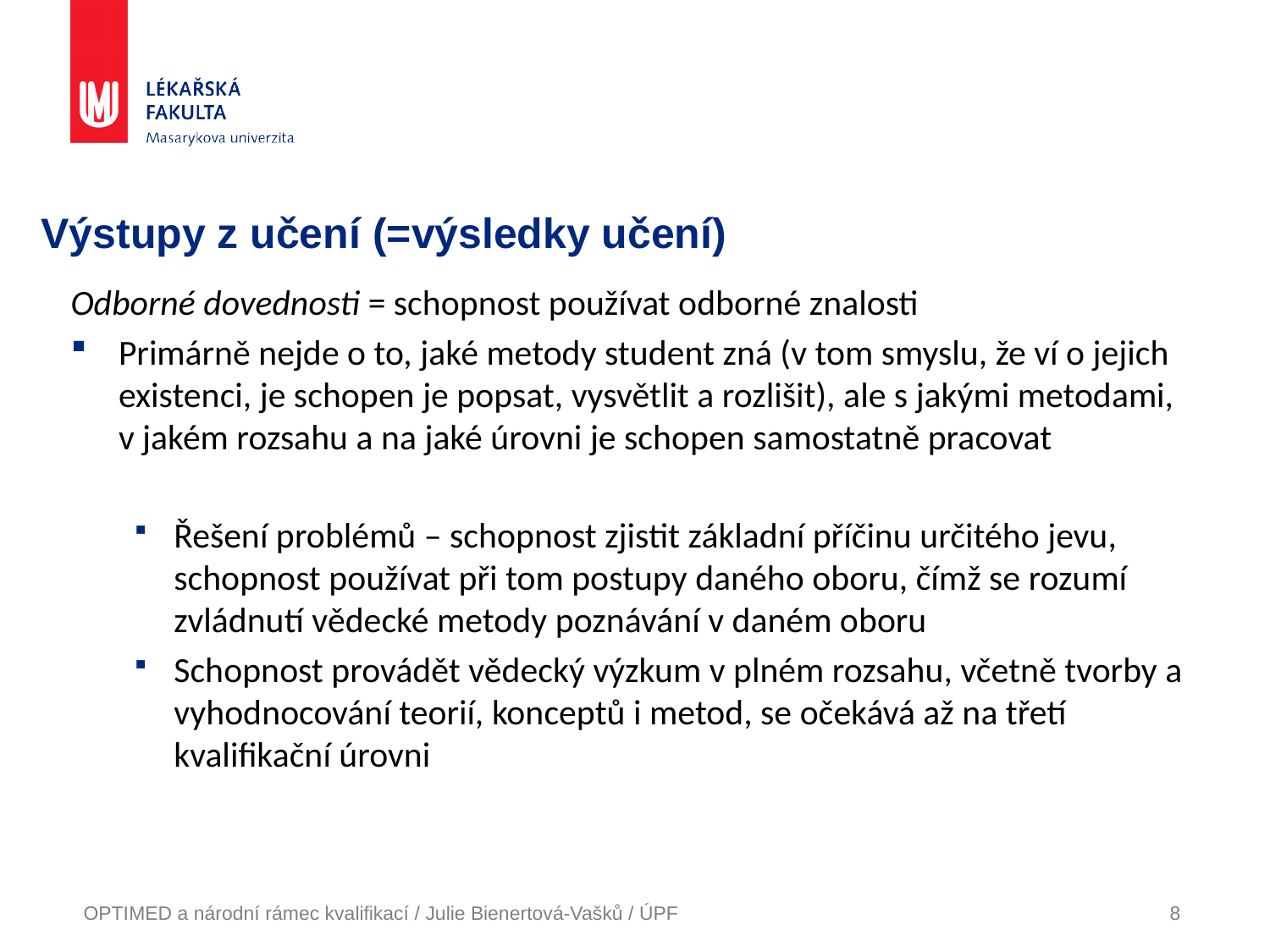

# Výstupy z učení (=výsledky učení)
Odborné dovednosti = schopnost používat odborné znalosti
Primárně nejde o to, jaké metody student zná (v tom smyslu, že ví o jejich existenci, je schopen je popsat, vysvětlit a rozlišit), ale s jakými metodami, v jakém rozsahu a na jaké úrovni je schopen samostatně pracovat

Řešení problémů – schopnost zjistit základní příčinu určitého jevu, schopnost používat při tom postupy daného oboru, čímž se rozumí zvládnutí vědecké metody poznávání v daném oboru
Schopnost provádět vědecký výzkum v plném rozsahu, včetně tvorby a vyhodnocování teorií, konceptů i metod, se očekává až na třetí kvalifikační úrovni
OPTIMED a národní rámec kvalifikací / Julie Bienertová-Vašků / ÚPF
8